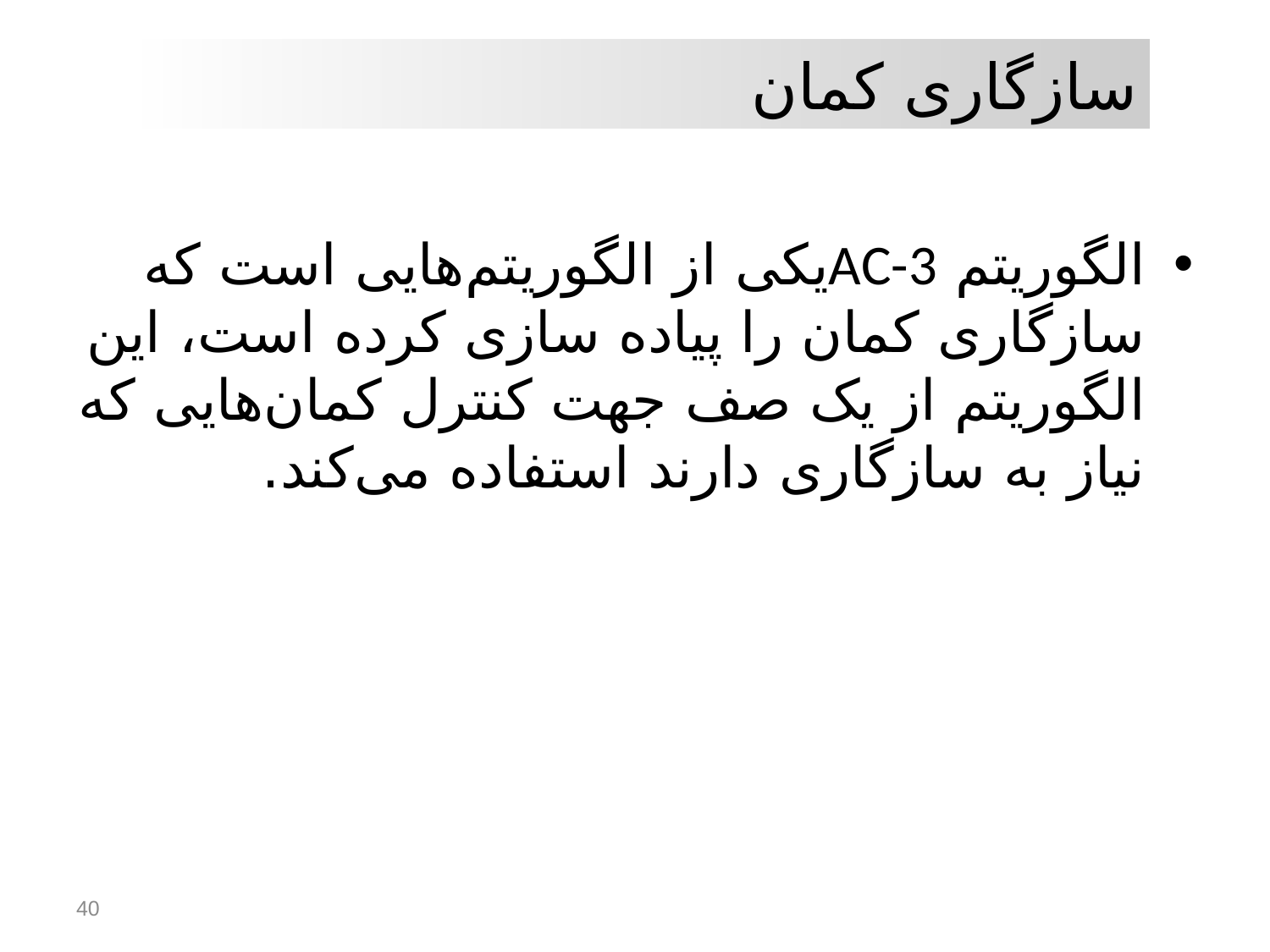

سازگاری کمان
الگوریتم AC-3یکی‌ از الگوریتم‌هایی‌ است که سازگاری کمان را پیاده سازی کرده است، این الگوریتم از یک صف جهت کنترل کمان‌هایی‌ که نیاز به سازگاری دارند استفاده می‌کند.
40